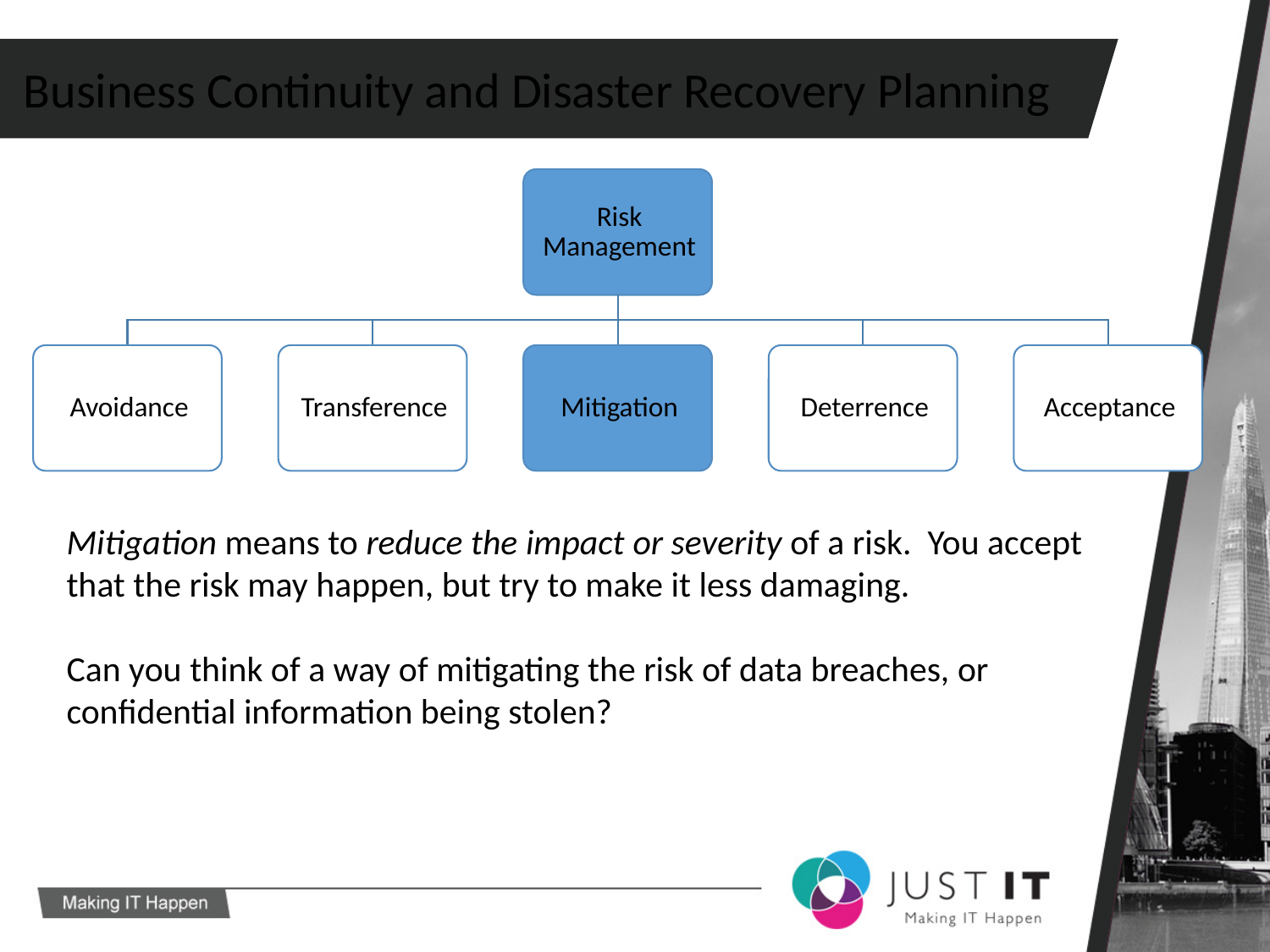

Business Continuity and Disaster Recovery Planning
Risk Management
Avoidance
Transference
Mitigation
Deterrence
Acceptance
Mitigation means to reduce the impact or severity of a risk.  You accept that the risk may happen, but try to make it less damaging.

Can you think of a way of mitigating the risk of data breaches, or confidential information being stolen?